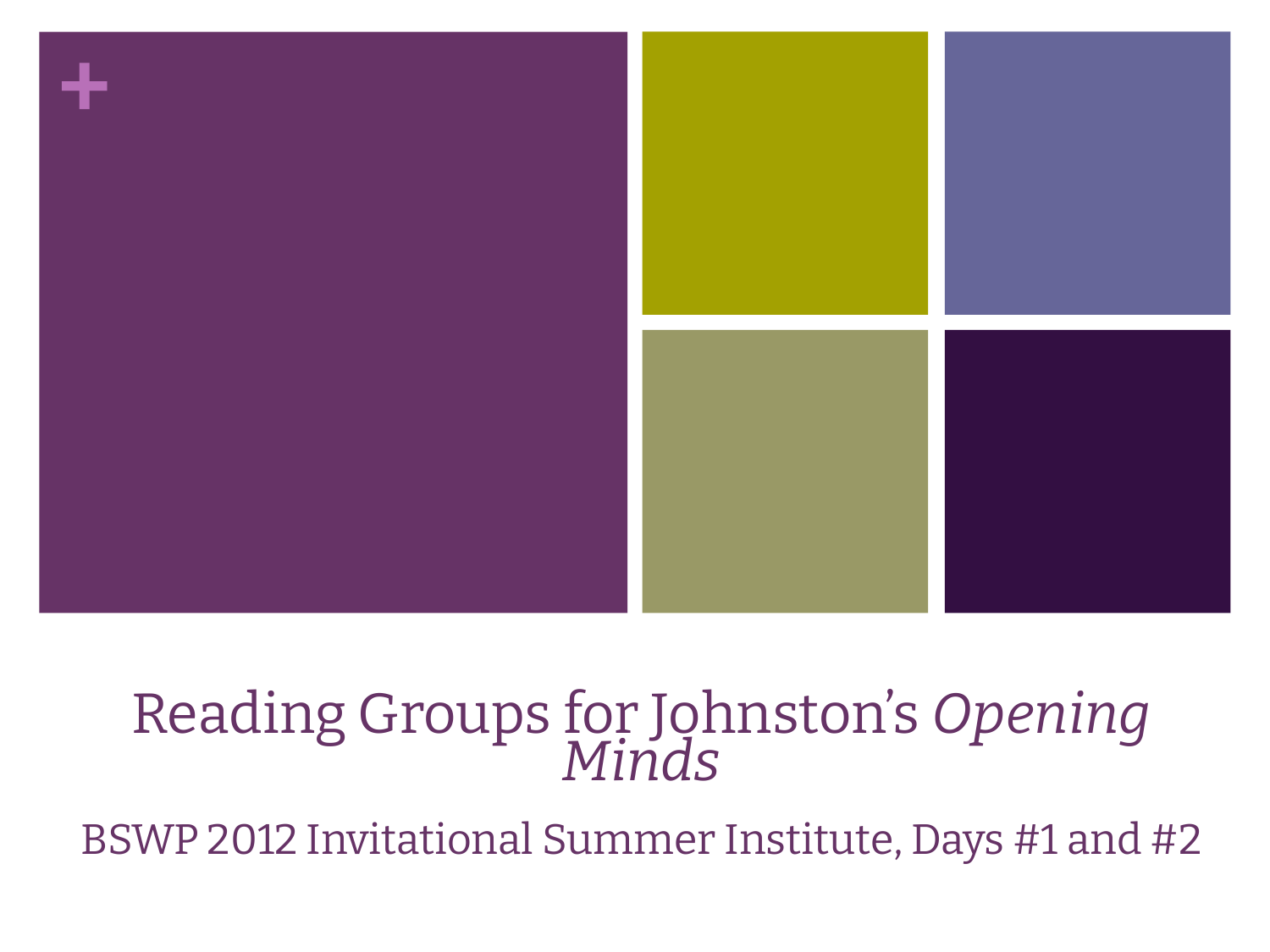

# Reading Groups for Johnston’s Opening Minds BSWP 2012 Invitational Summer Institute, Days #1 and #2